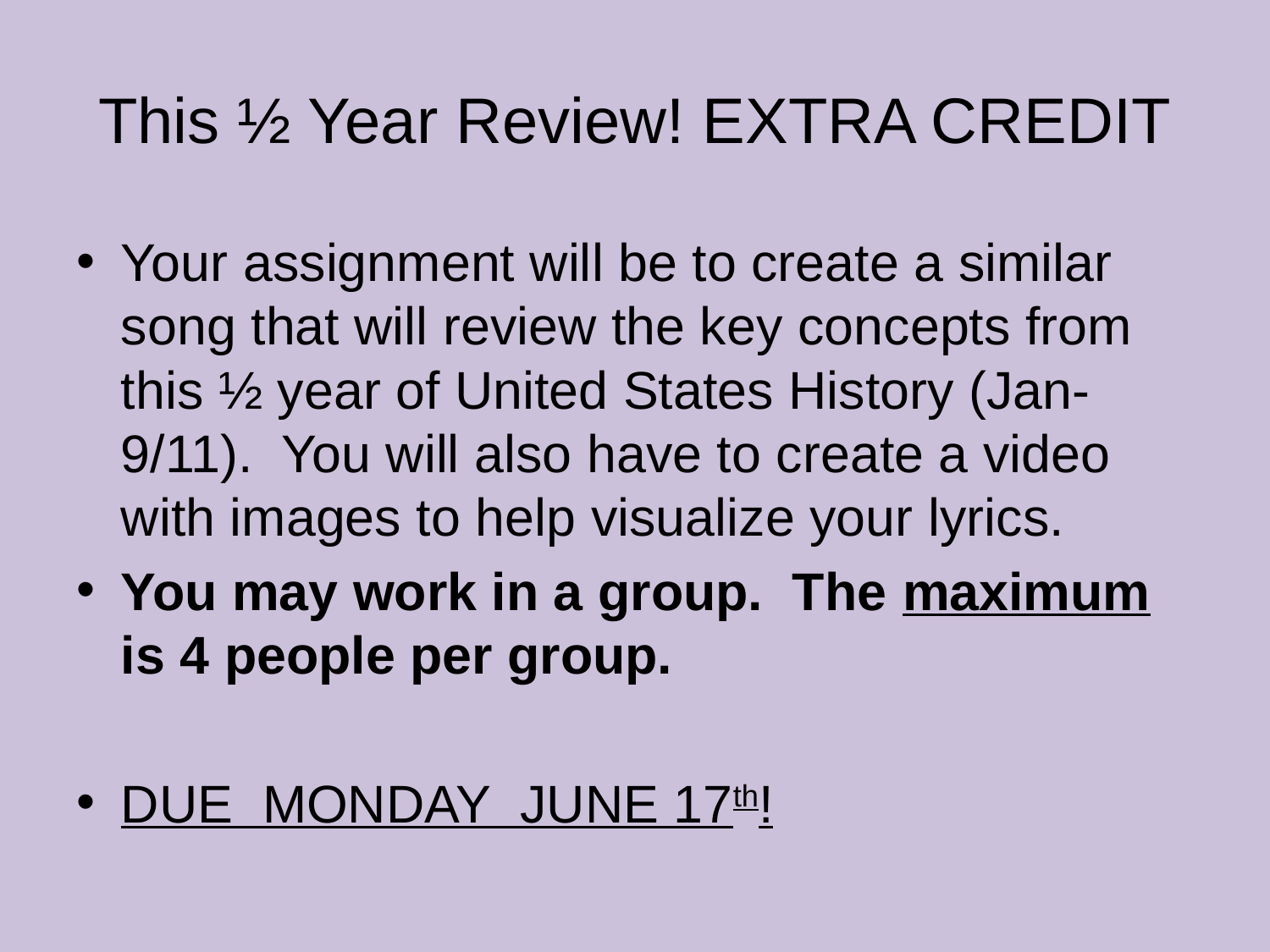

# This ½ Year Review! EXTRA CREDIT
Your assignment will be to create a similar song that will review the key concepts from this ½ year of United States History (Jan-9/11).  You will also have to create a video with images to help visualize your lyrics.
You may work in a group.  The maximum is 4 people per group.

DUE  MONDAY  JUNE 17th!